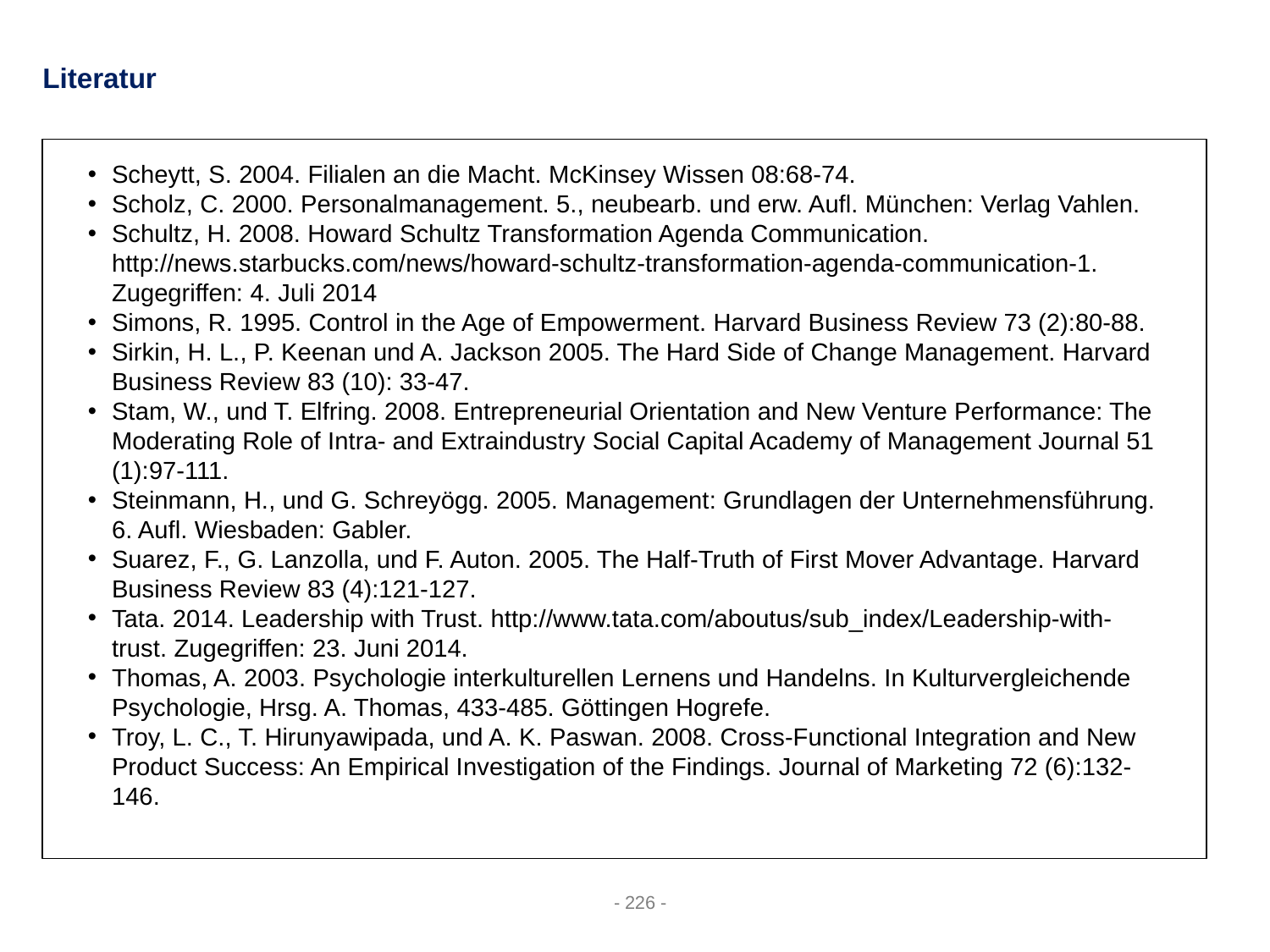

Literatur

Scheytt, S. 2004. Filialen an die Macht. McKinsey Wissen 08:68-74.
Scholz, C. 2000. Personalmanagement. 5., neubearb. und erw. Aufl. München: Verlag Vahlen.
Schultz, H. 2008. Howard Schultz Transformation Agenda Communication. http://news.starbucks.com/news/howard-schultz-transformation-agenda-communication-1. Zugegriffen: 4. Juli 2014
Simons, R. 1995. Control in the Age of Empowerment. Harvard Business Review 73 (2):80-88.
Sirkin, H. L., P. Keenan und A. Jackson 2005. The Hard Side of Change Management. Harvard Business Review 83 (10): 33-47.
Stam, W., und T. Elfring. 2008. Entrepreneurial Orientation and New Venture Performance: The Moderating Role of Intra- and Extraindustry Social Capital Academy of Management Journal 51 (1):97-111.
Steinmann, H., und G. Schreyögg. 2005. Management: Grundlagen der Unternehmensführung. 6. Aufl. Wiesbaden: Gabler.
Suarez, F., G. Lanzolla, und F. Auton. 2005. The Half-Truth of First Mover Advantage. Harvard Business Review 83 (4):121-127.
Tata. 2014. Leadership with Trust. http://www.tata.com/aboutus/sub_index/Leadership-with-trust. Zugegriffen: 23. Juni 2014.
Thomas, A. 2003. Psychologie interkulturellen Lernens und Handelns. In Kulturvergleichende Psychologie, Hrsg. A. Thomas, 433-485. Göttingen Hogrefe.
Troy, L. C., T. Hirunyawipada, und A. K. Paswan. 2008. Cross-Functional Integration and New Product Success: An Empirical Investigation of the Findings. Journal of Marketing 72 (6):132-146.

- 226 -